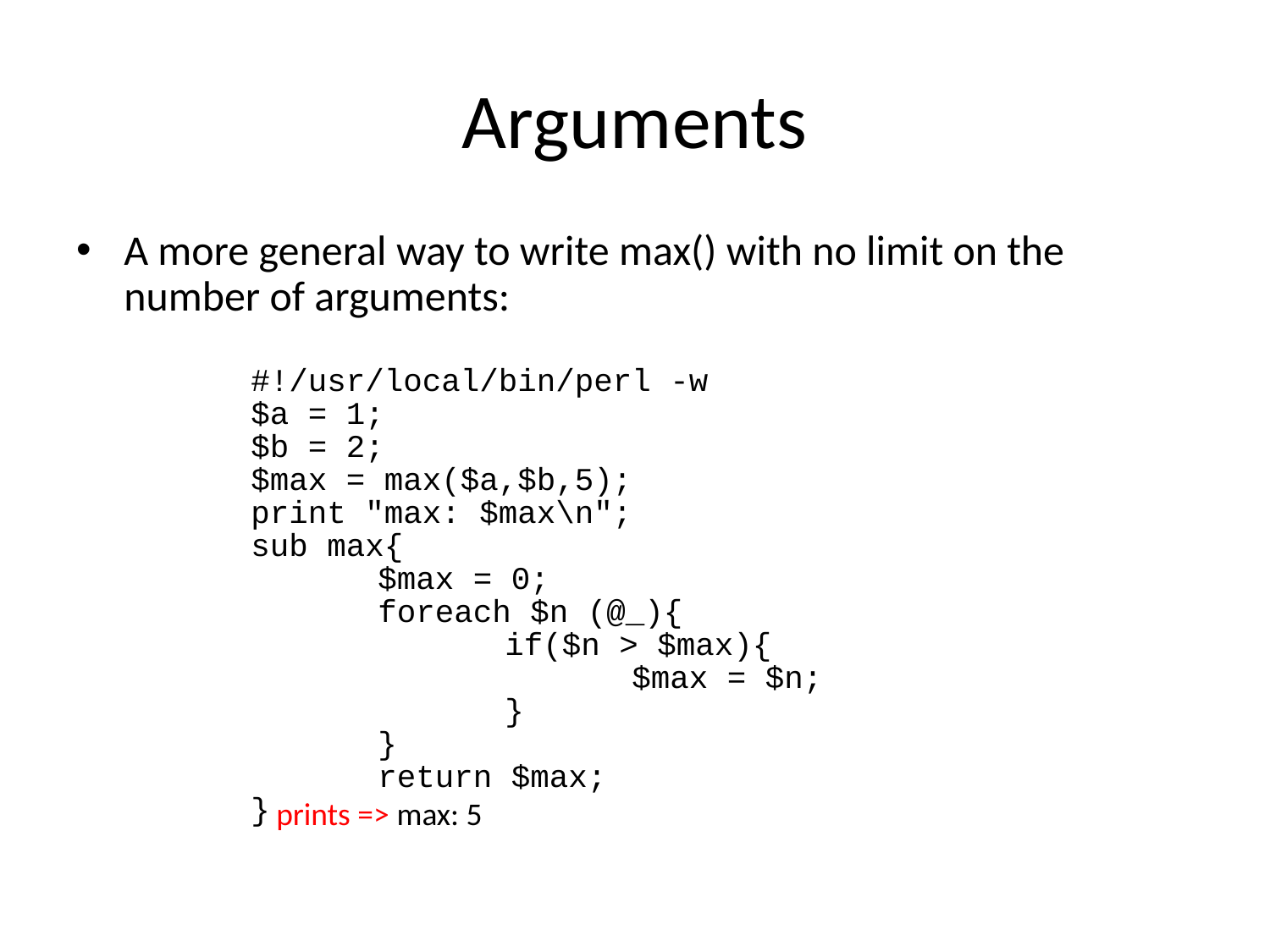

# Arguments
A more general way to write max() with no limit on the number of arguments:

		#!/usr/local/bin/perl -w
		$a = 1;
		$b = 2;
		$max = max($a,$b,5);
		print "max: $max\n";
		sub max{
			$max = 0;
			foreach $n (@_){
				if($n > $max){
					$max = $n;
				}
			}
			return $max;
		}
		prints => max: 5